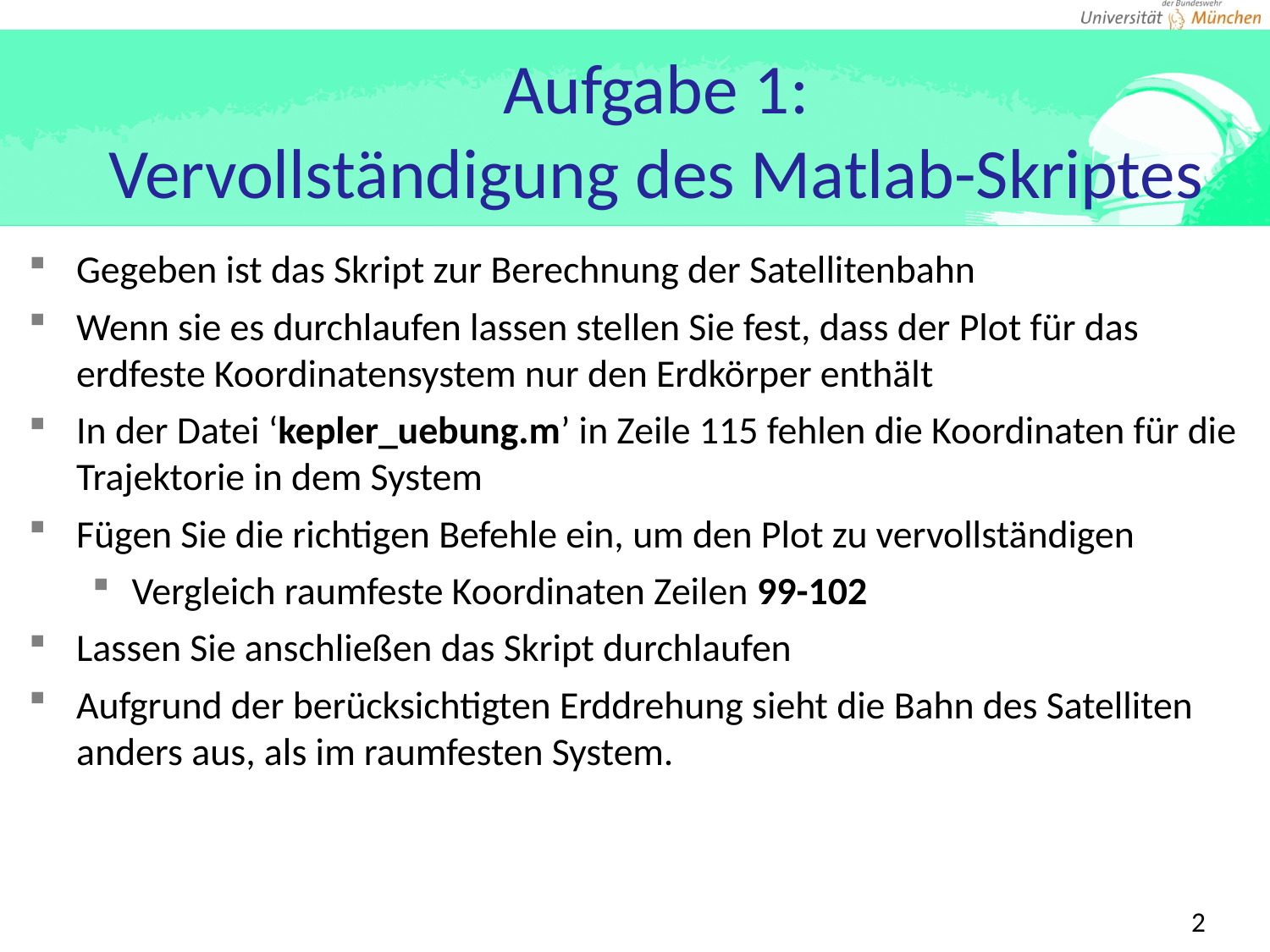

Aufgabe 1:
Vervollständigung des Matlab-Skriptes
Gegeben ist das Skript zur Berechnung der Satellitenbahn
Wenn sie es durchlaufen lassen stellen Sie fest, dass der Plot für das erdfeste Koordinatensystem nur den Erdkörper enthält
In der Datei ‘kepler_uebung.m’ in Zeile 115 fehlen die Koordinaten für die Trajektorie in dem System
Fügen Sie die richtigen Befehle ein, um den Plot zu vervollständigen
Vergleich raumfeste Koordinaten Zeilen 99-102
Lassen Sie anschließen das Skript durchlaufen
Aufgrund der berücksichtigten Erddrehung sieht die Bahn des Satelliten anders aus, als im raumfesten System.